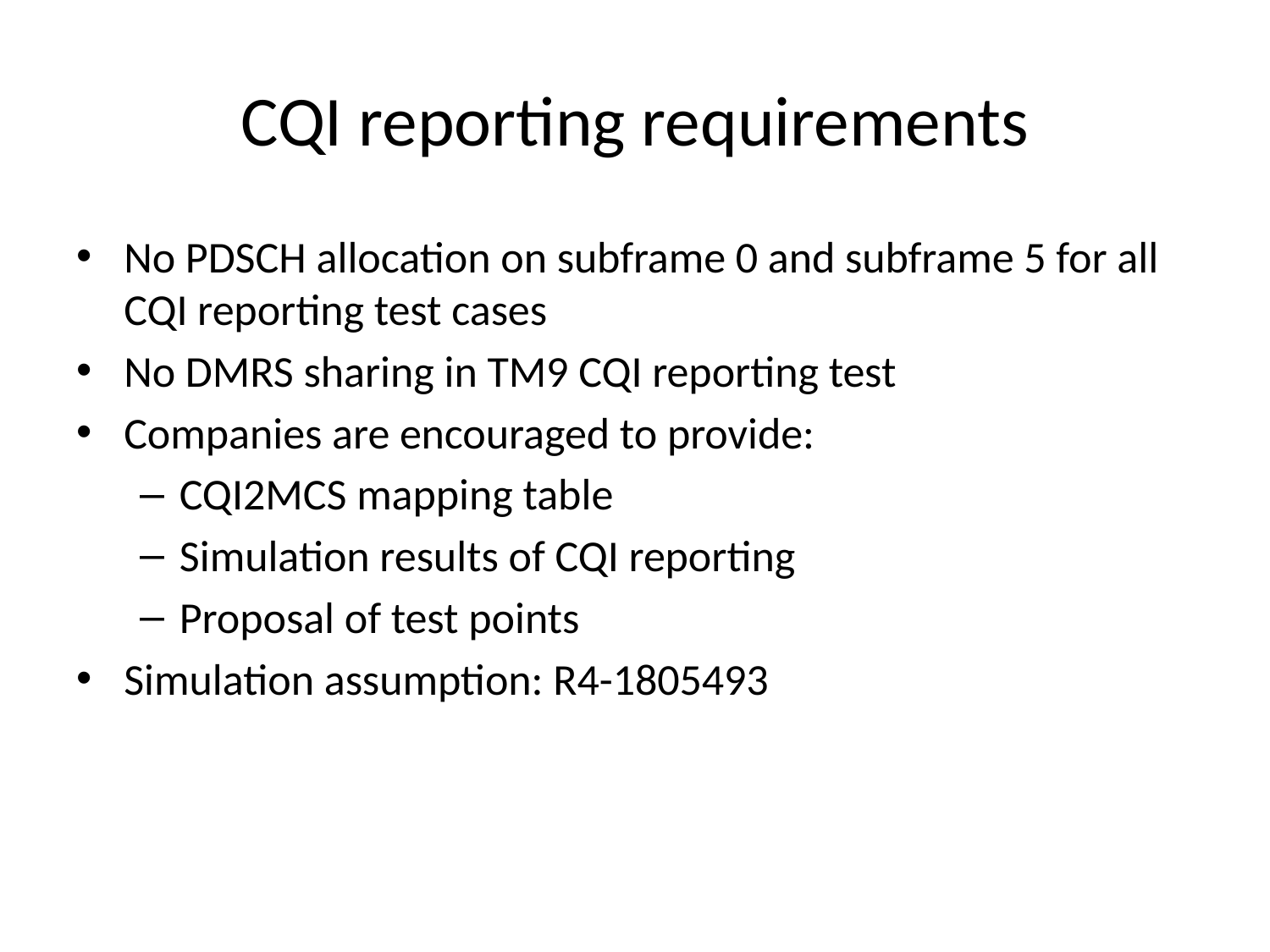

# CQI reporting requirements
No PDSCH allocation on subframe 0 and subframe 5 for all CQI reporting test cases
No DMRS sharing in TM9 CQI reporting test
Companies are encouraged to provide:
CQI2MCS mapping table
Simulation results of CQI reporting
Proposal of test points
Simulation assumption: R4-1805493